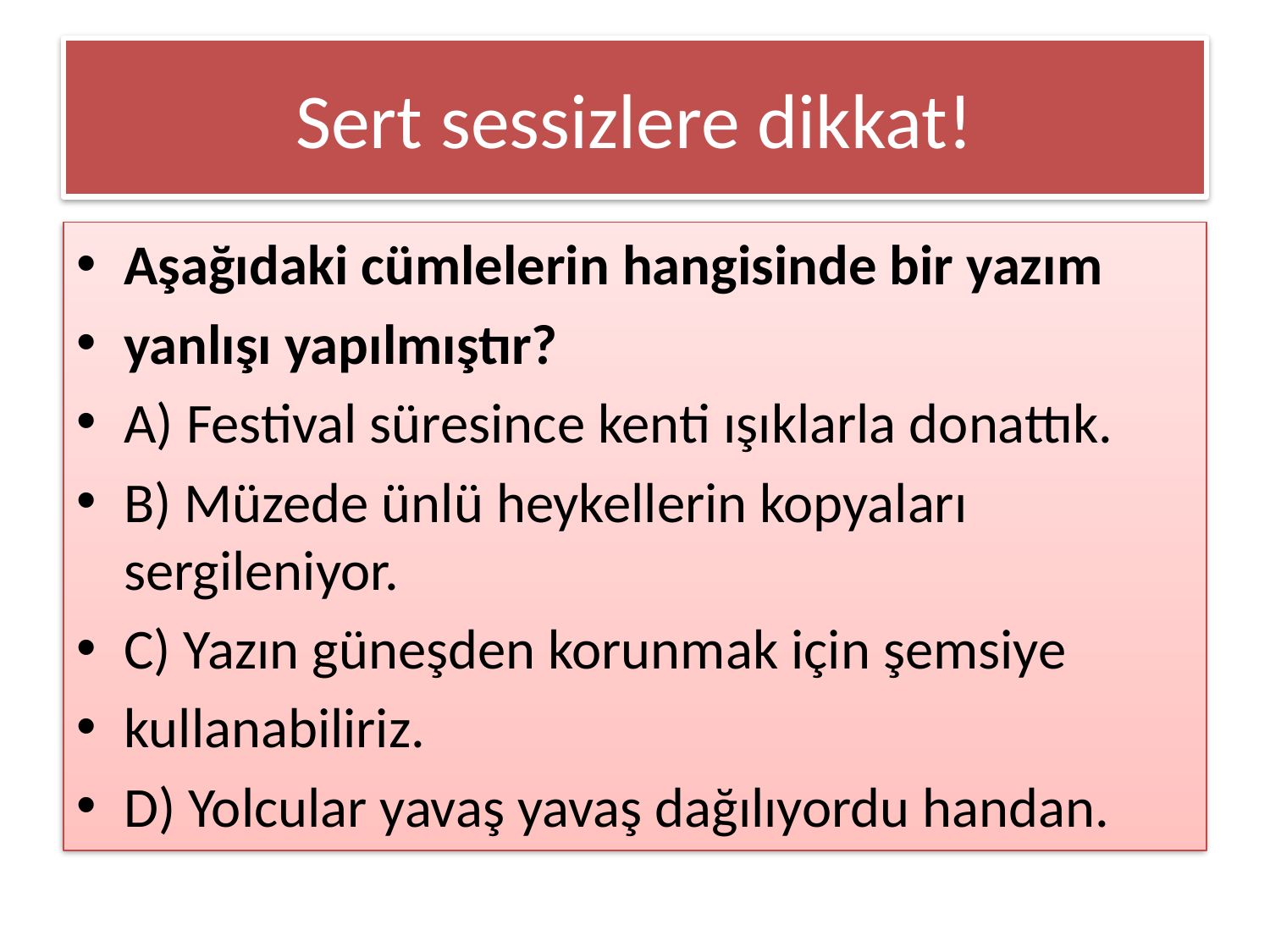

# Sert sessizlere dikkat!
Aşağıdaki cümlelerin hangisinde bir yazım
yanlışı yapılmıştır?
A) Festival süresince kenti ışıklarla donattık.
B) Müzede ünlü heykellerin kopyaları sergileniyor.
C) Yazın güneşden korunmak için şemsiye
kullanabiliriz.
D) Yolcular yavaş yavaş dağılıyordu handan.